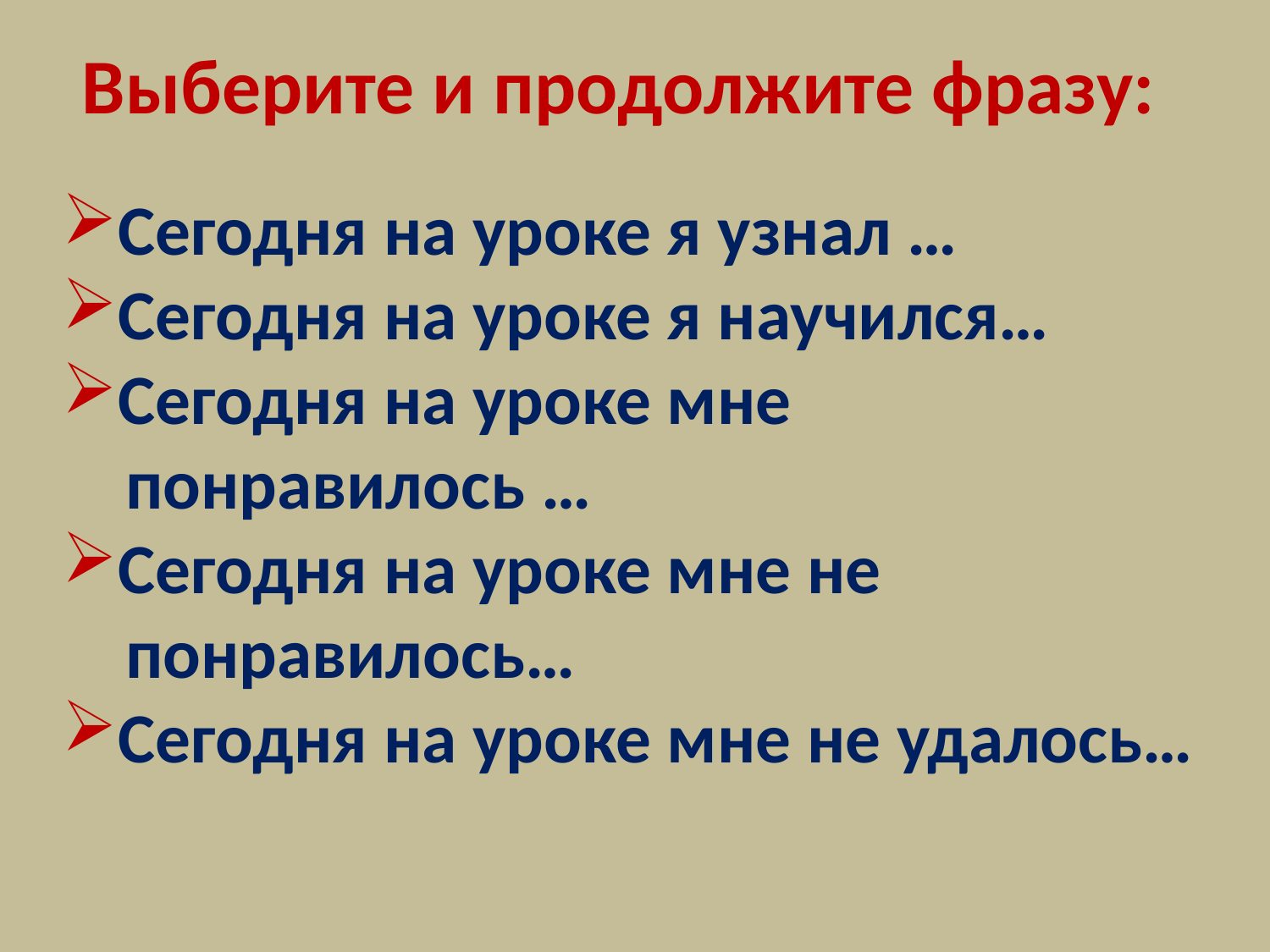

Выберите и продолжите фразу:
Сегодня на уроке я узнал …
Сегодня на уроке я научился…
Сегодня на уроке мне
    понравилось …
Сегодня на уроке мне не
    понравилось…
Сегодня на уроке мне не удалось…